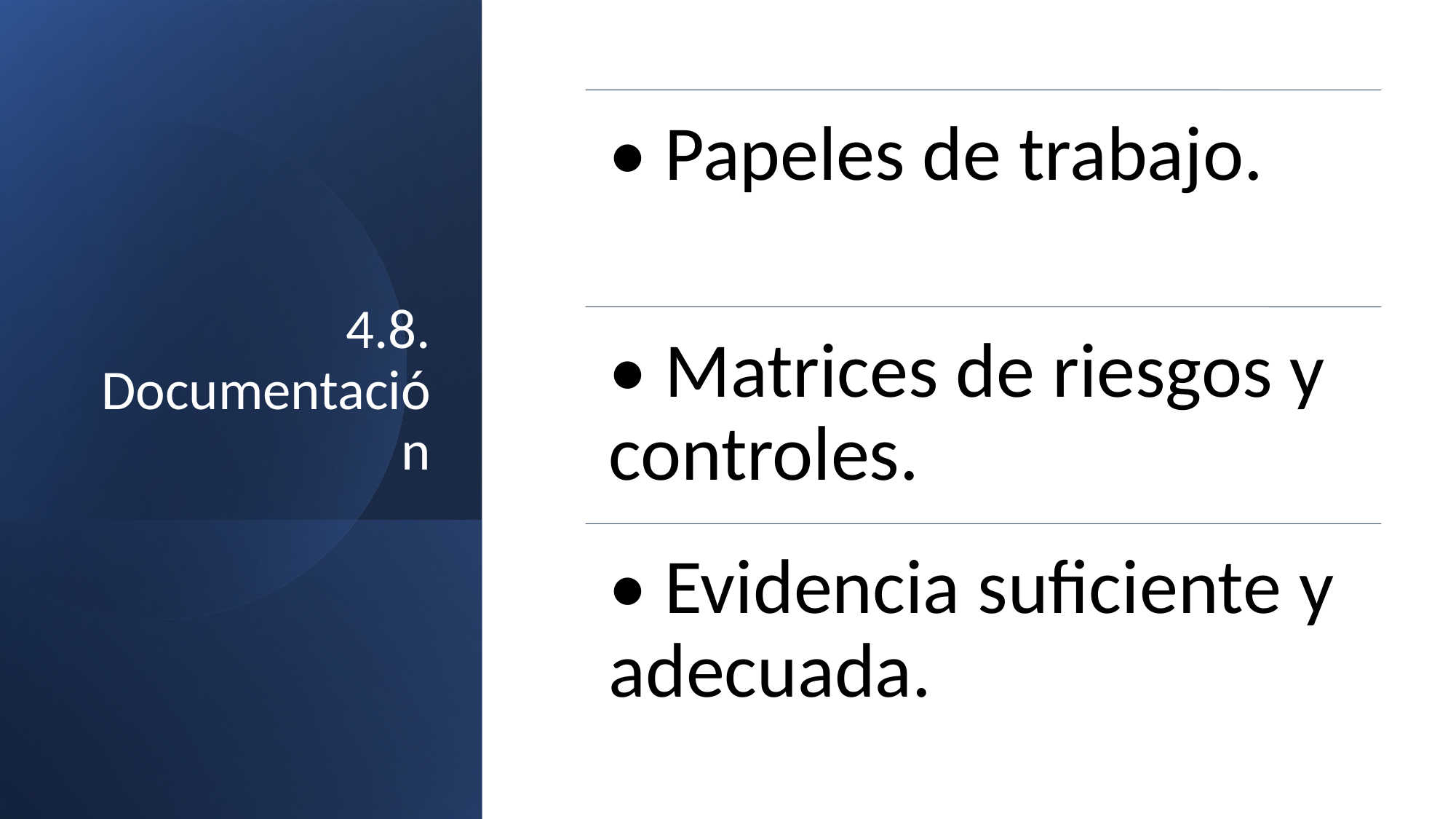

• Papeles de trabajo.
• Matrices de riesgos y controles.
• Evidencia suficiente y adecuada.

# 4.8. Documentación